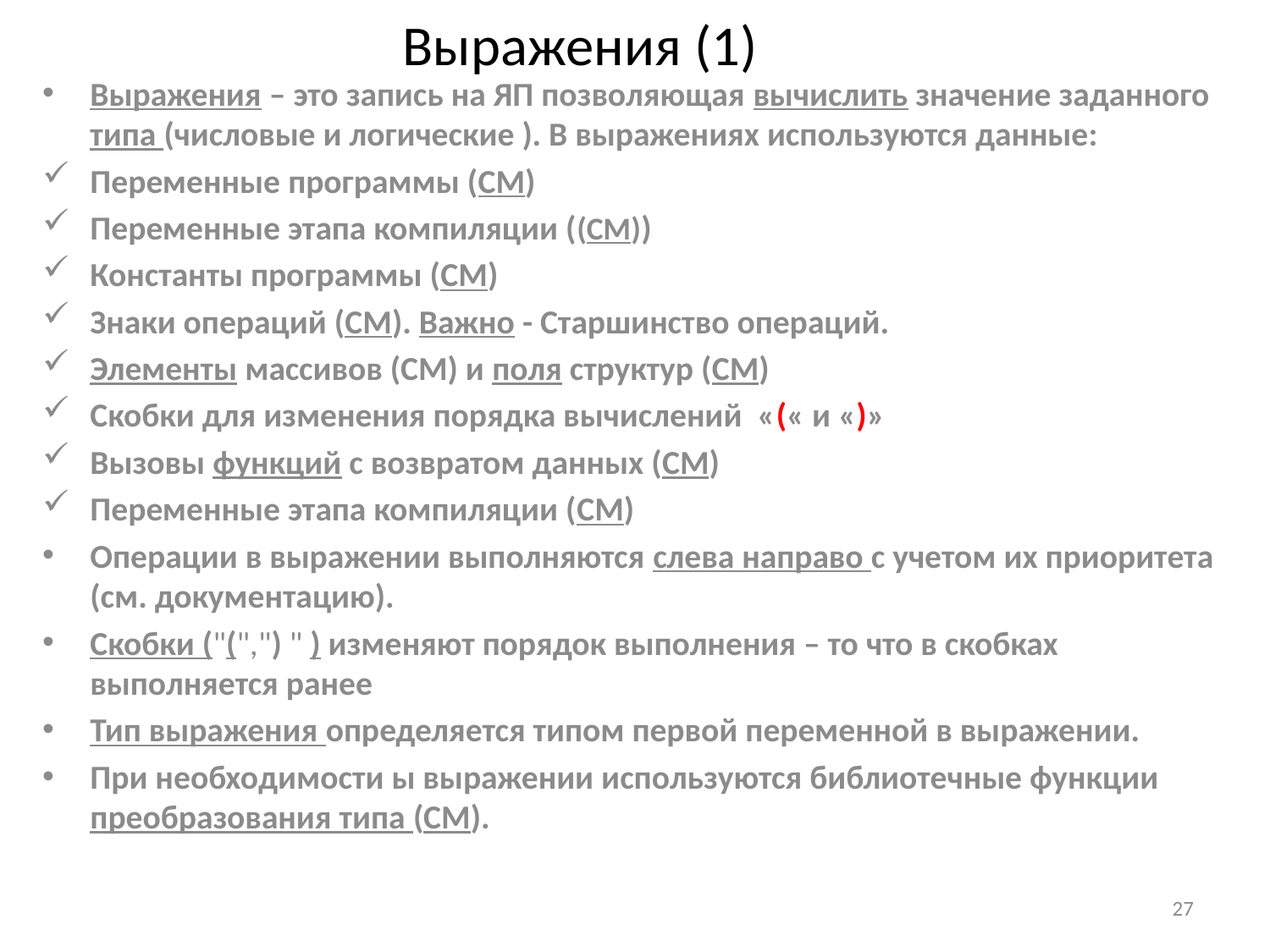

# Выражения (1)
Выражения – это запись на ЯП позволяющая вычислить значение заданного типа (числовые и логические ). В выражениях используются данные:
Переменные программы (СМ)
Переменные этапа компиляции ((СМ))
Константы программы (СМ)
Знаки операций (СМ). Важно - Старшинство операций.
Элементы массивов (СМ) и поля структур (СМ)
Скобки для изменения порядка вычислений  «(« и «)»
Вызовы функций с возвратом данных (СМ)
Переменные этапа компиляции (СМ)
Операции в выражении выполняются слева направо с учетом их приоритета (см. документацию).
Скобки ("(",") " ) изменяют порядок выполнения – то что в скобках выполняется ранее
Тип выражения определяется типом первой переменной в выражении.
При необходимости ы выражении используются библиотечные функции преобразования типа (СМ).

27